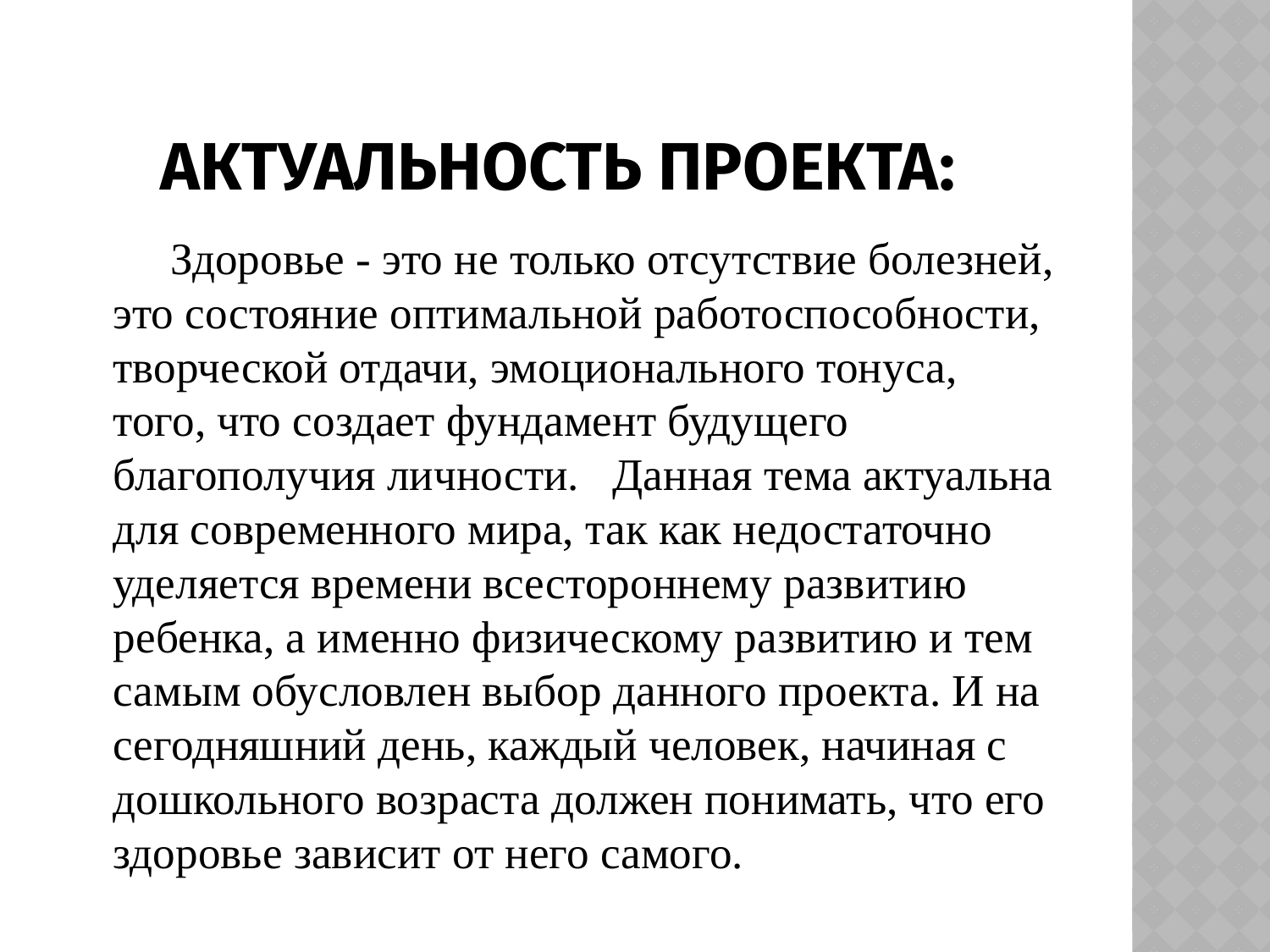

# Актуальность проекта:
        Здоровье - это не только отсутствие болезней, это состояние оптимальной работоспособности, творческой отдачи, эмоционального тонуса, того, что создает фундамент будущего благополучия личности.   Данная тема актуальна для современного мира, так как недостаточно уделяется времени всестороннему развитию ребенка, а именно физическому развитию и тем самым обусловлен выбор данного проекта. И на сегодняшний день, каждый человек, начиная с дошкольного возраста должен понимать, что его здоровье зависит от него самого.